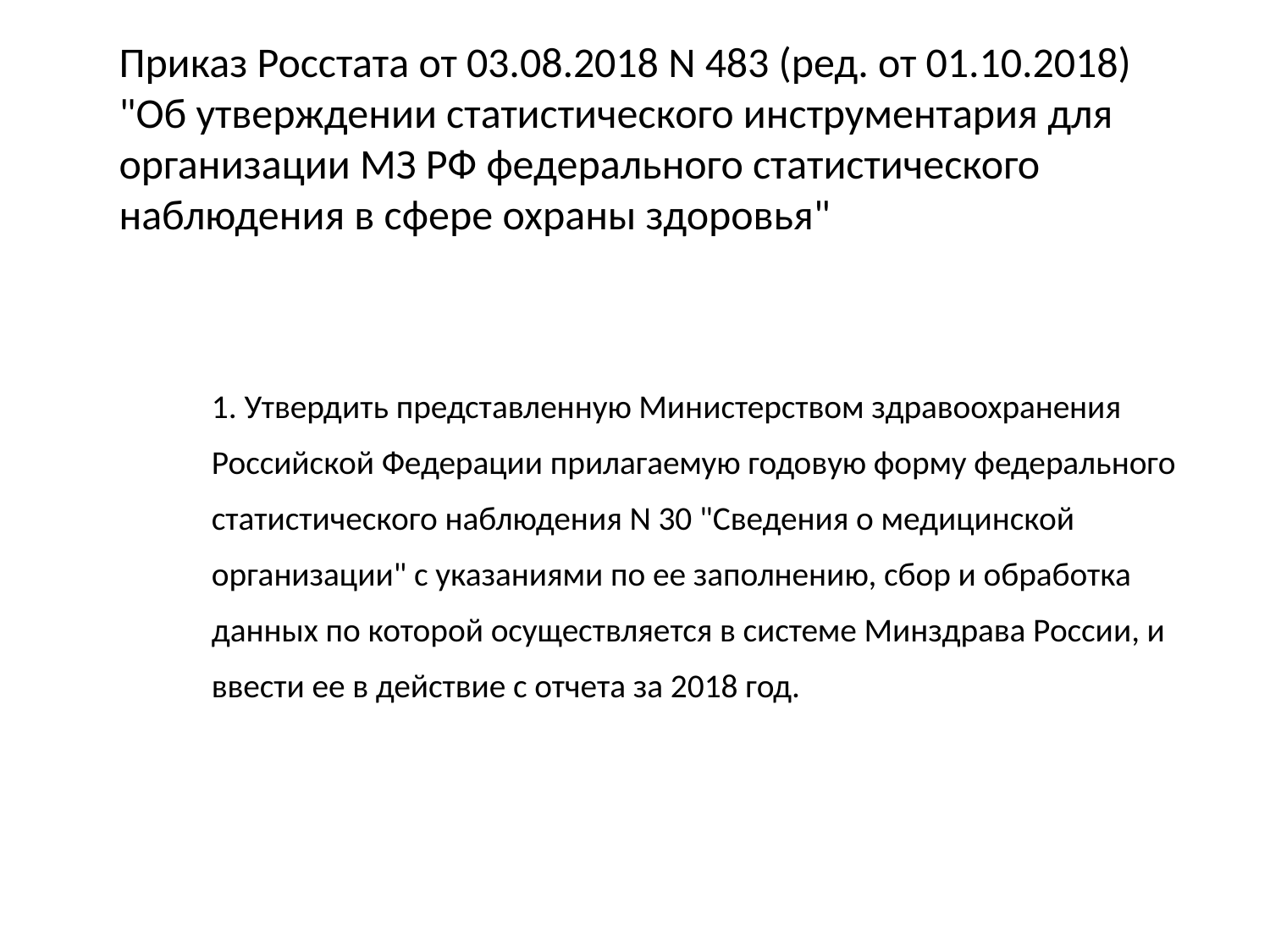

Приказ Росстата от 03.08.2018 N 483 (ред. от 01.10.2018)
"Об утверждении статистического инструментария для организации МЗ РФ федерального статистического наблюдения в сфере охраны здоровья"
1. Утвердить представленную Министерством здравоохранения Российской Федерации прилагаемую годовую форму федерального статистического наблюдения N 30 "Сведения о медицинской организации" с указаниями по ее заполнению, сбор и обработка данных по которой осуществляется в системе Минздрава России, и ввести ее в действие с отчета за 2018 год.